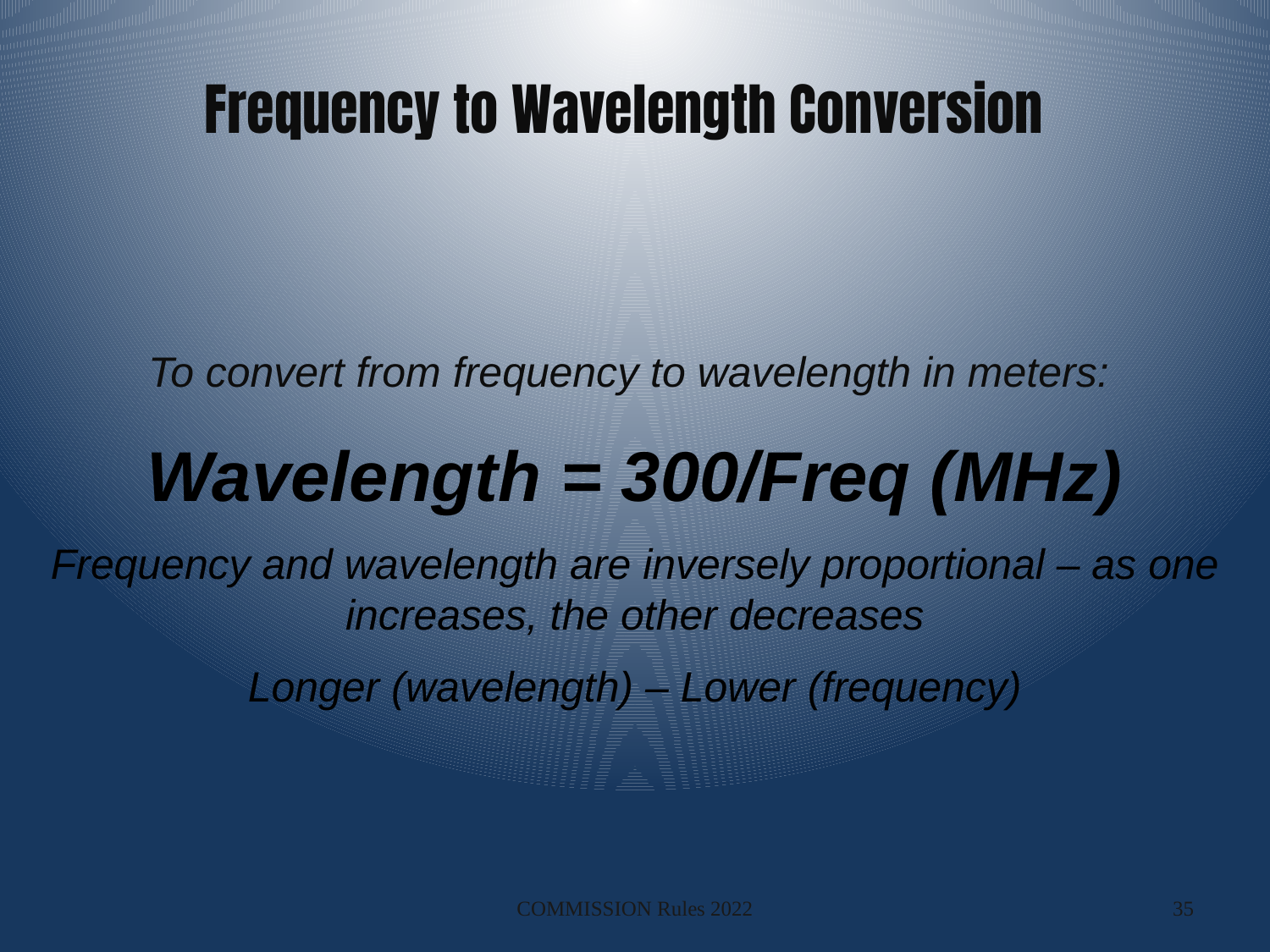

# Frequency to Wavelength Conversion
To convert from frequency to wavelength in meters:
Wavelength = 300/Freq (MHz)
Frequency and wavelength are inversely proportional – as one increases, the other decreases
Longer (wavelength) – Lower (frequency)

COMMISSION Rules 2022
35